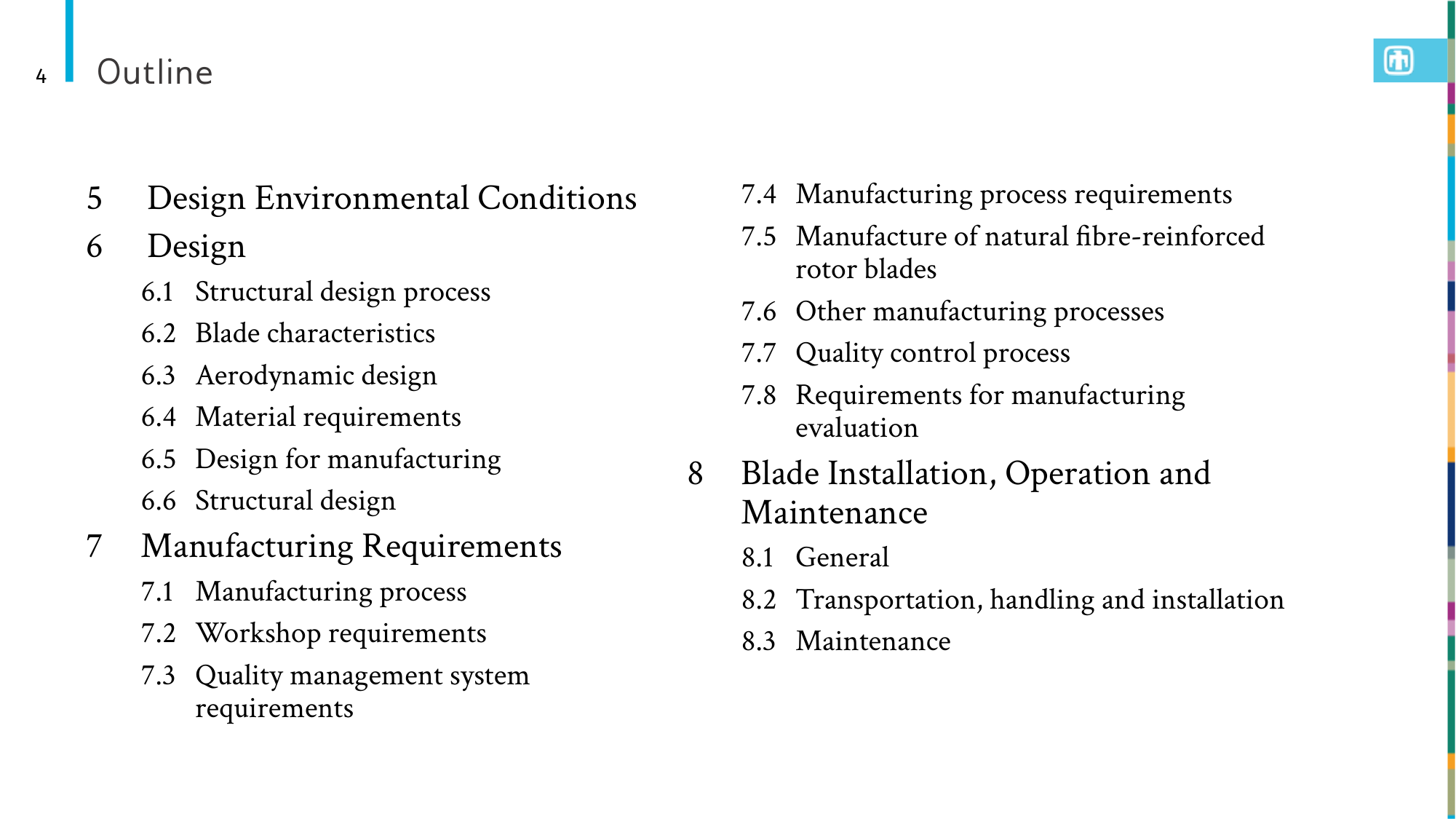

# Outline
4
5	Design Environmental Conditions
6	Design
6.1	Structural design process
6.2	Blade characteristics
6.3	Aerodynamic design
6.4	Material requirements
6.5	Design for manufacturing
6.6	Structural design
7	Manufacturing Requirements
7.1	Manufacturing process
7.2	Workshop requirements
7.3	Quality management system requirements
7.4	Manufacturing process requirements
7.5	Manufacture of natural fibre-reinforced rotor blades
7.6	Other manufacturing processes
7.7	Quality control process
7.8	Requirements for manufacturing evaluation
8	Blade Installation, Operation and Maintenance
8.1	General
8.2	Transportation, handling and installation
8.3	Maintenance